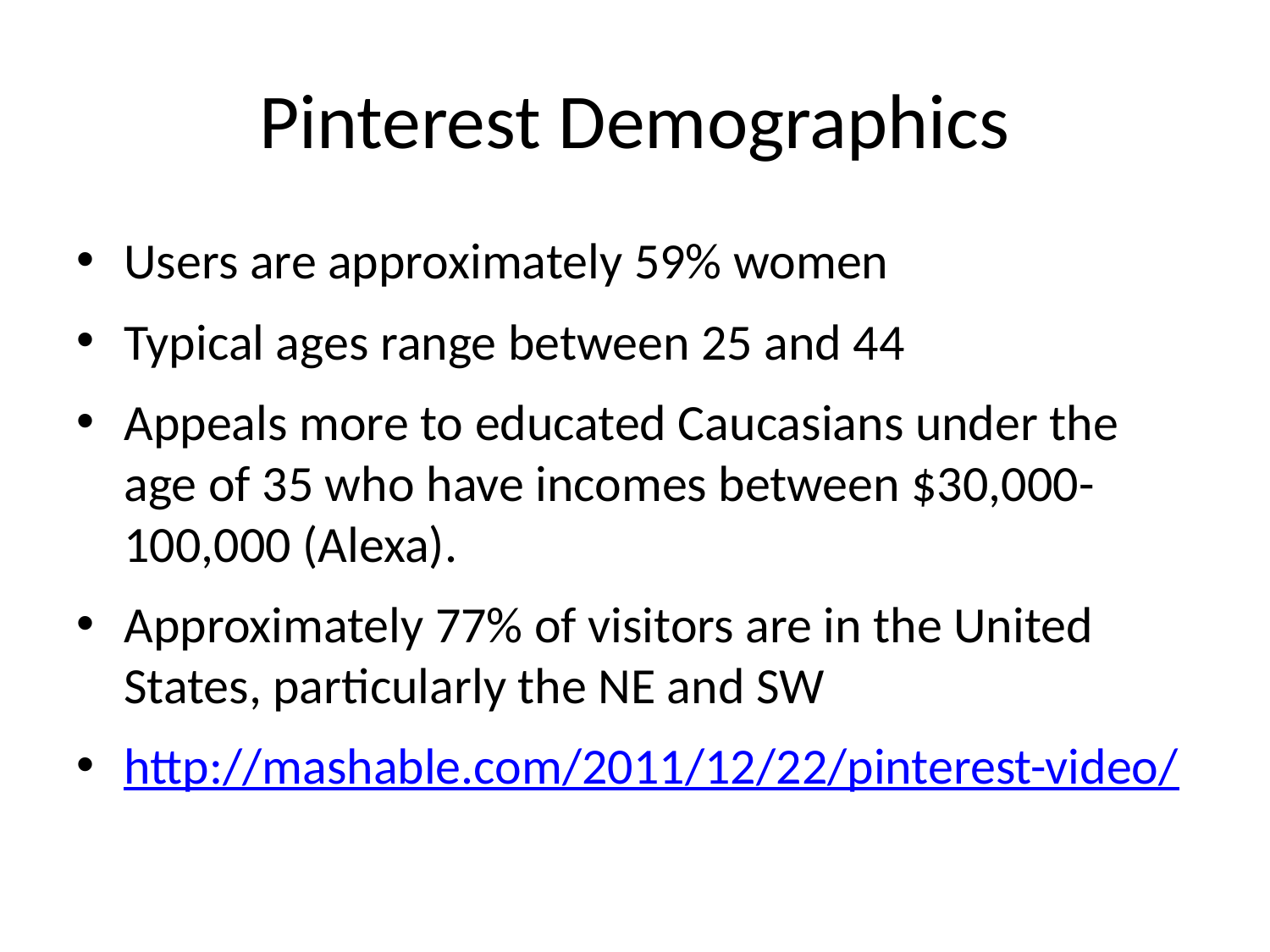

# Pinterest Demographics
Users are approximately 59% women
Typical ages range between 25 and 44
Appeals more to educated Caucasians under the age of 35 who have incomes between $30,000-100,000 (Alexa).
Approximately 77% of visitors are in the United States, particularly the NE and SW
http://mashable.com/2011/12/22/pinterest-video/